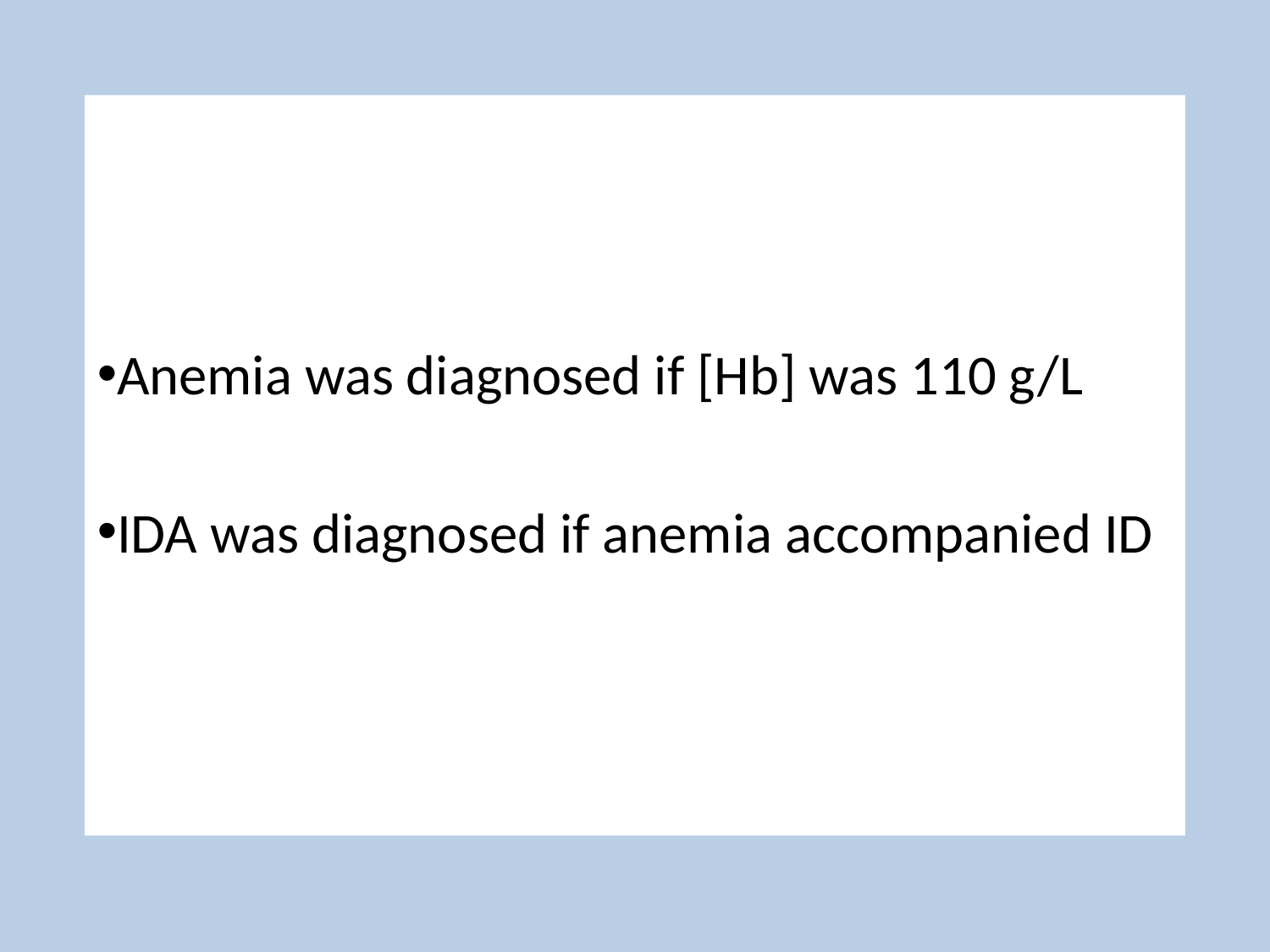

Anemia was diagnosed if [Hb] was 110 g/L

IDA was diagnosed if anemia accompanied ID
#